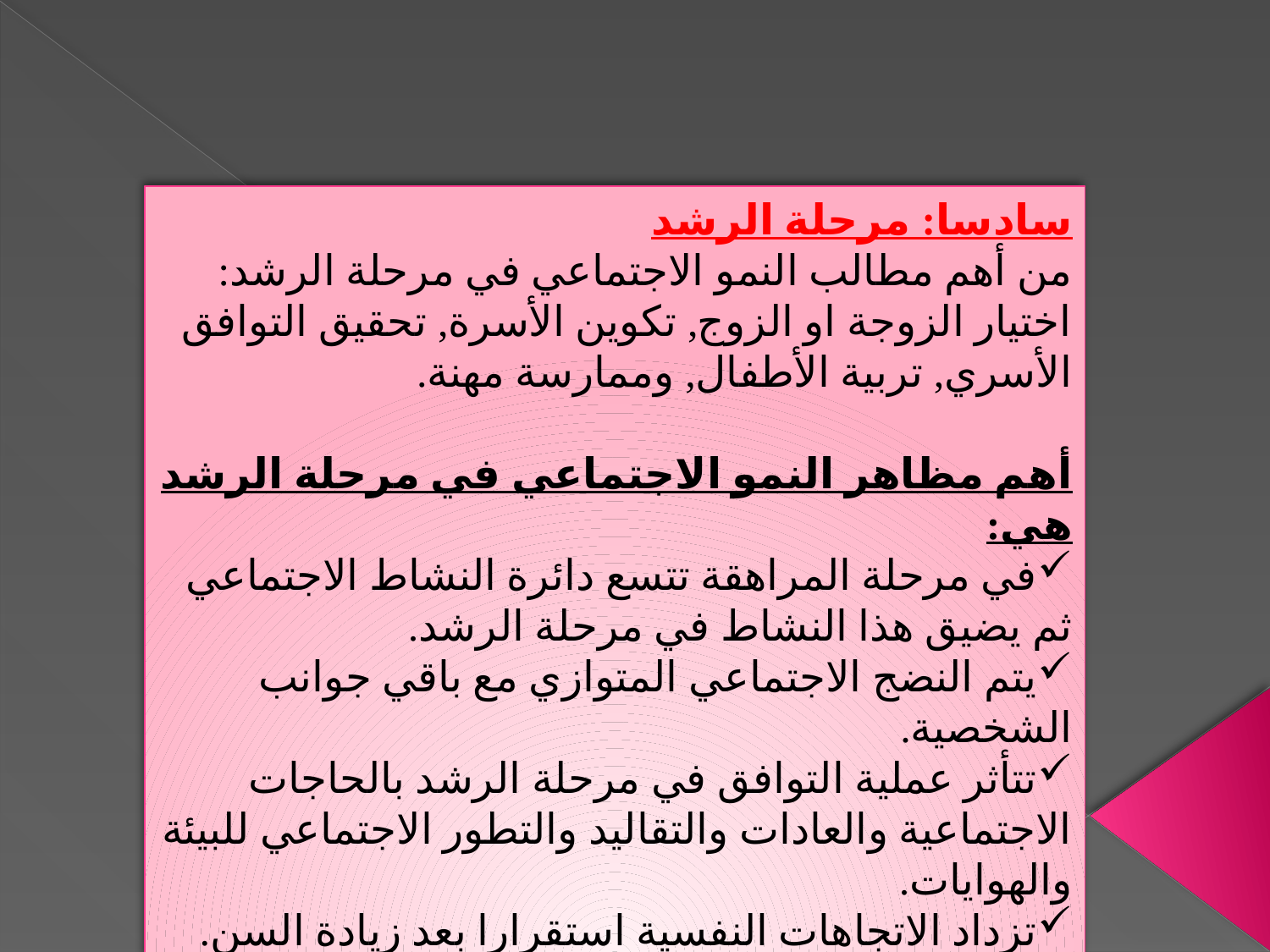

سادسا: مرحلة الرشد
من أهم مطالب النمو الاجتماعي في مرحلة الرشد: اختيار الزوجة او الزوج, تكوين الأسرة, تحقيق التوافق الأسري, تربية الأطفال, وممارسة مهنة.

أهم مظاهر النمو الاجتماعي في مرحلة الرشد هي:
في مرحلة المراهقة تتسع دائرة النشاط الاجتماعي ثم يضيق هذا النشاط في مرحلة الرشد.
يتم النضج الاجتماعي المتوازي مع باقي جوانب الشخصية.
تتأثر عملية التوافق في مرحلة الرشد بالحاجات الاجتماعية والعادات والتقاليد والتطور الاجتماعي للبيئة والهوايات.
تزداد الاتجاهات النفسية استقرارا بعد زيادة السن.